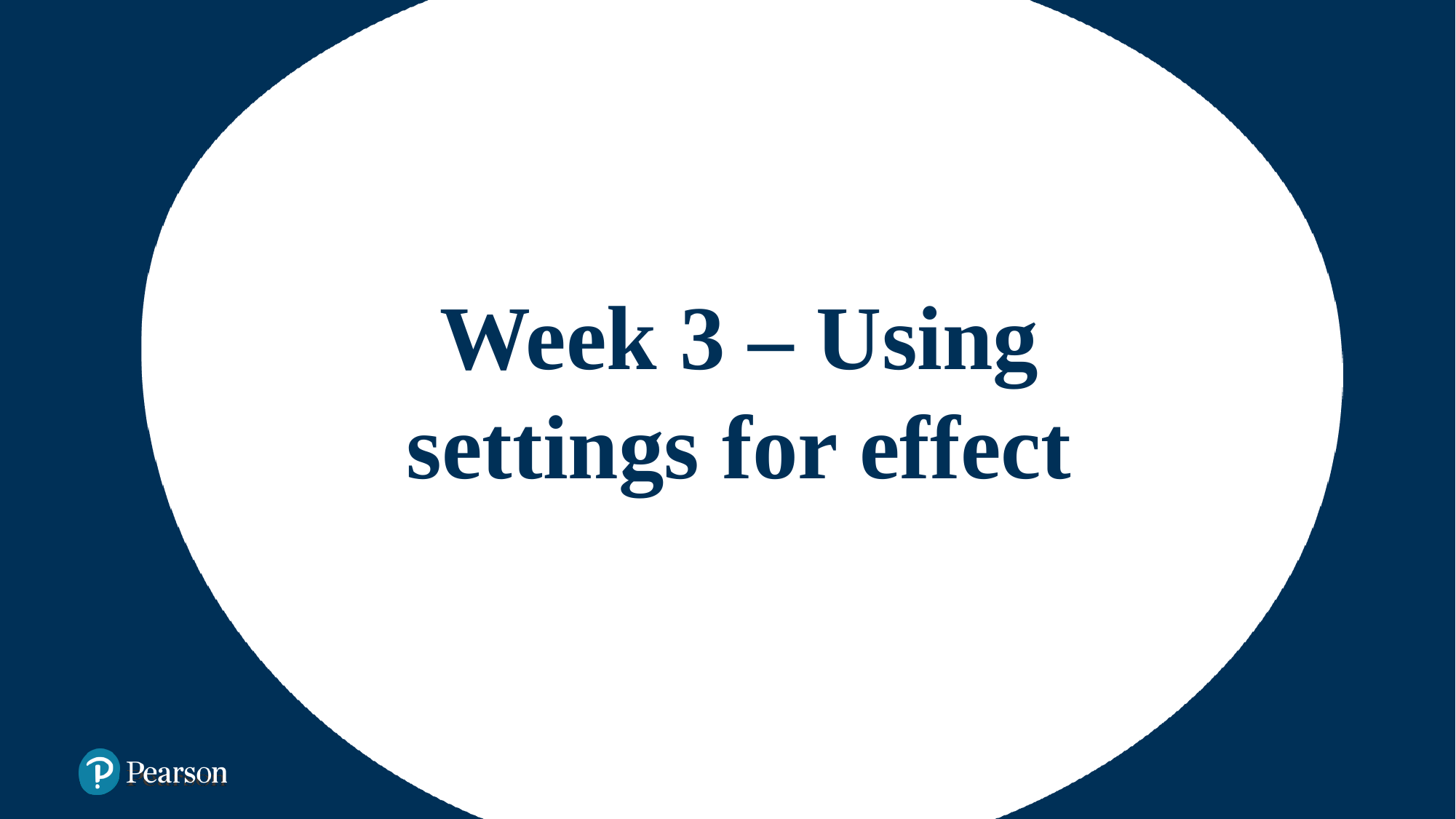

# Week 3 – Using settings for effect